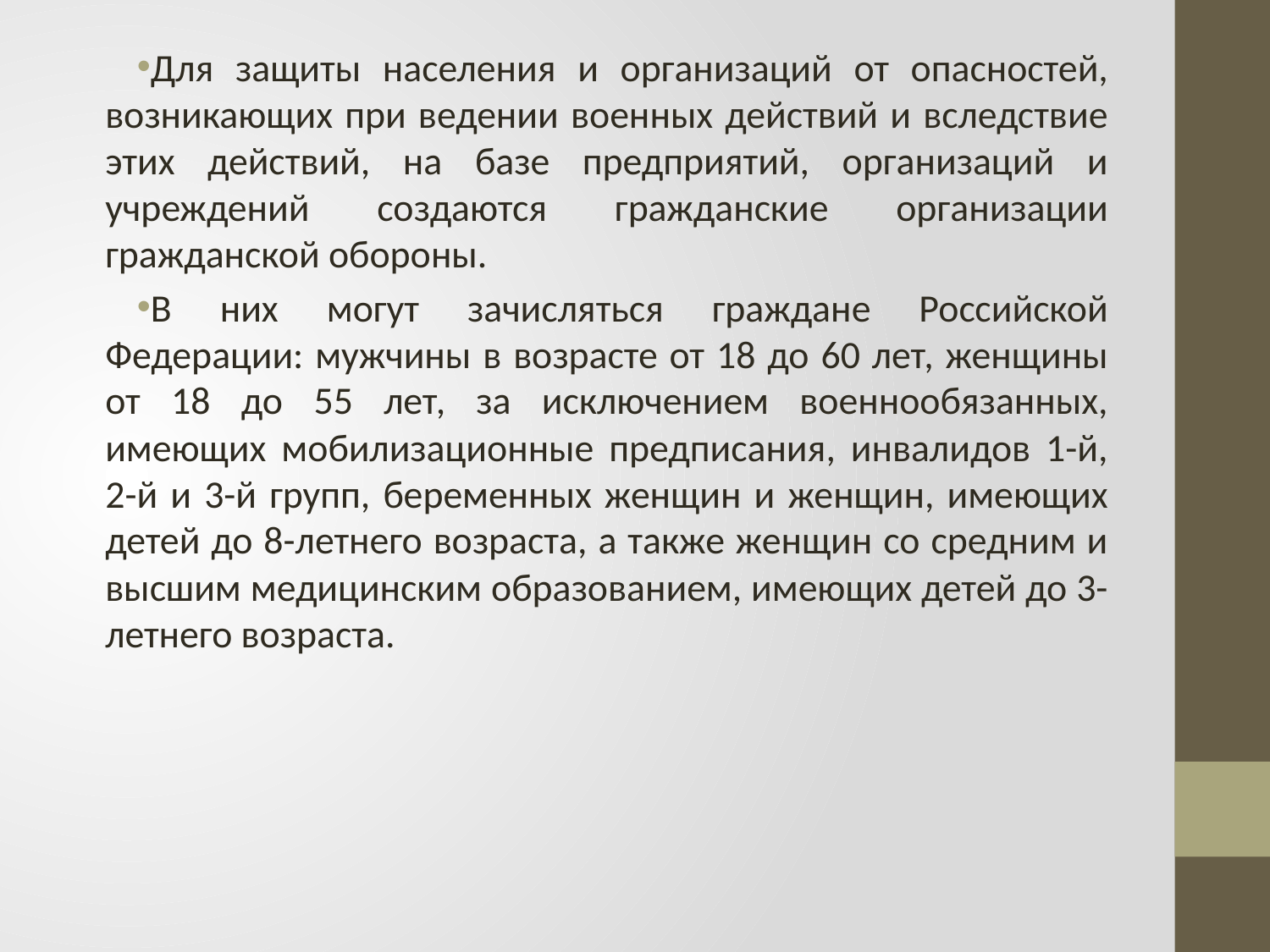

Для защиты населения и организаций от опасностей, возникающих при ведении военных действий и вследствие этих действий, на базе предприятий, организаций и учреждений создаются гражданские организации гражданской обороны.
В них могут зачисляться граждане Российской Федерации: мужчины в возрасте от 18 до 60 лет, женщины от 18 до 55 лет, за исключением военнообязанных, имеющих мобилизационные предписания, инвалидов 1-й, 2-й и 3-й групп, беременных женщин и женщин, имеющих детей до 8-летнего возраста, а также женщин со средним и высшим медицинским образованием, имеющих детей до 3-летнего возраста.